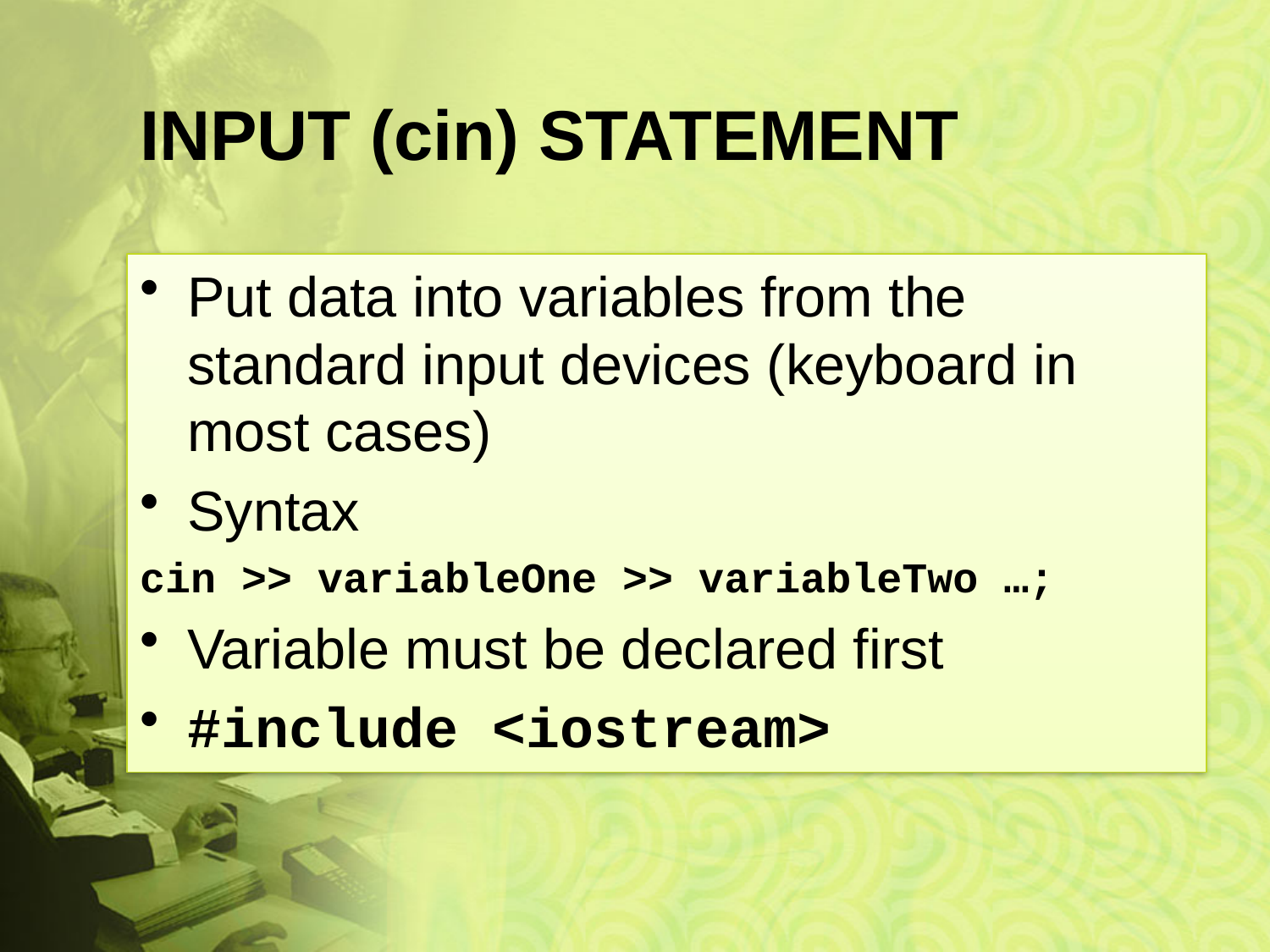

# INPUT (cin) STATEMENT
Put data into variables from the standard input devices (keyboard in most cases)
Syntax
cin >> variableOne >> variableTwo …;
Variable must be declared first
#include <iostream>